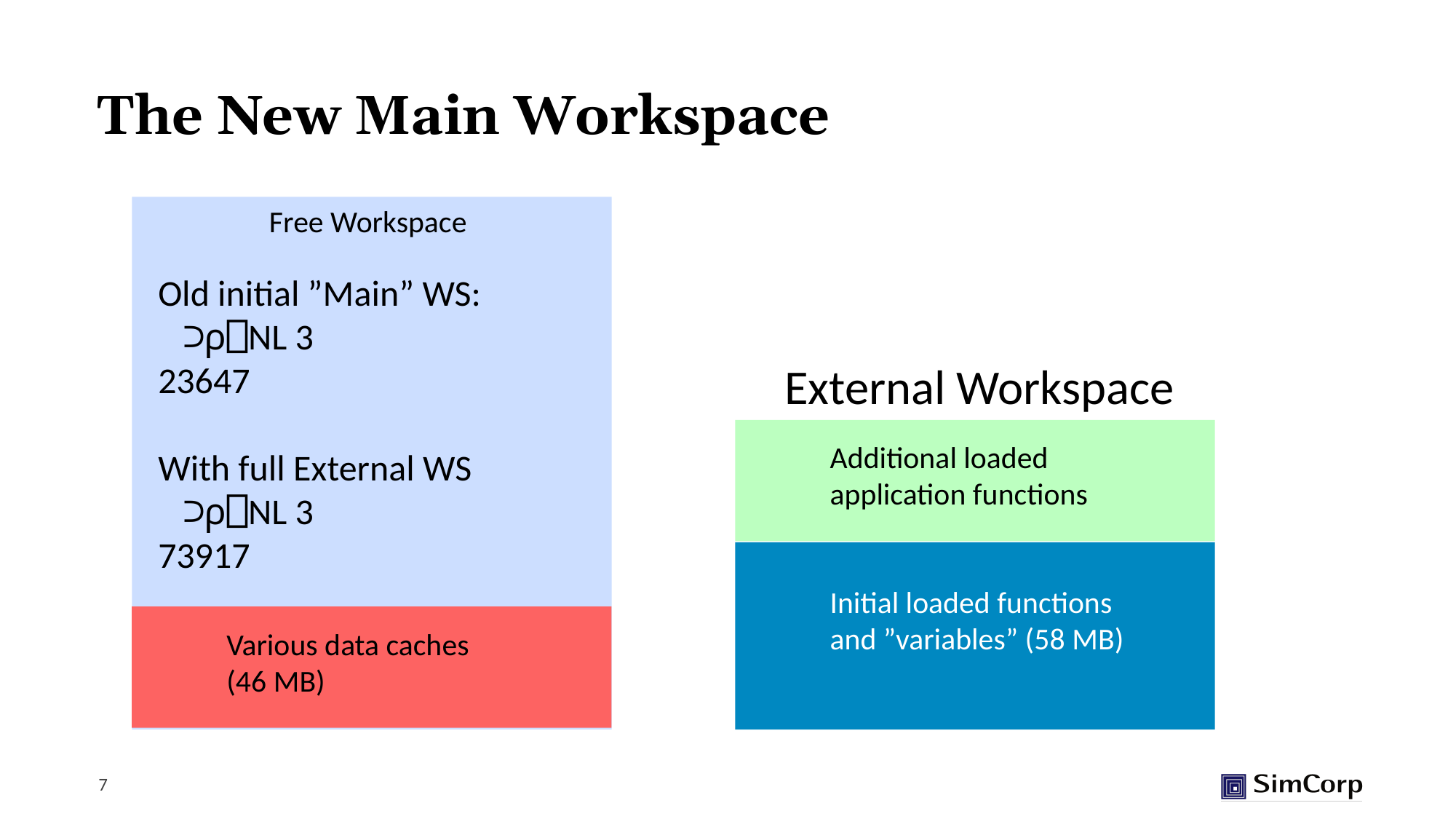

# The New Main Workspace

Free Workspace
Old initial ”Main” WS:
   ⊃⍴⎕NL 3
23647

With full External WS
   ⊃⍴⎕NL 3
73917
External Workspace

Additional loaded application functions

Initial loaded functions and ”variables” (58 MB)

Various data caches
(46 MB)
7